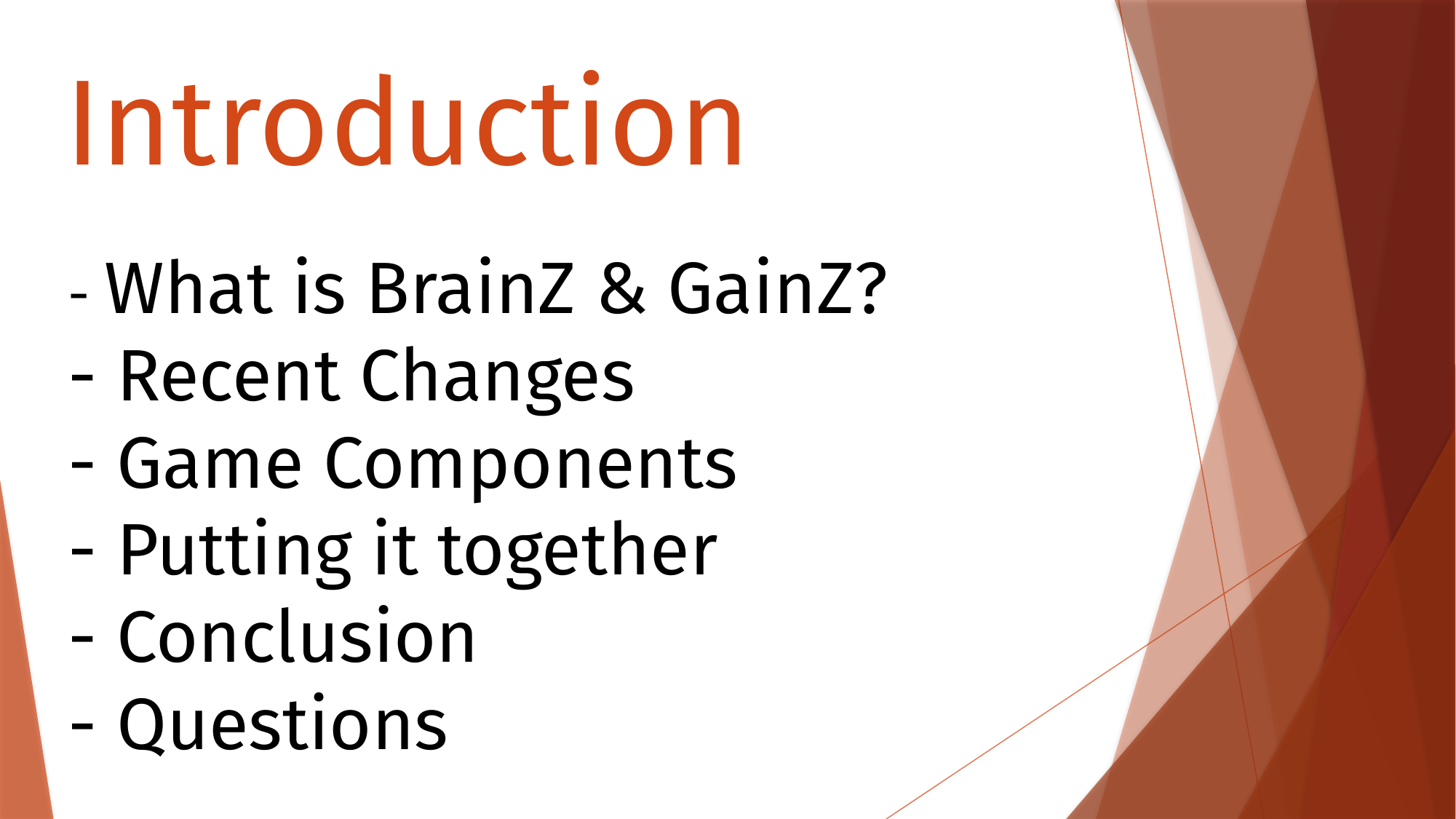

# Introduction
- What is BrainZ & GainZ?
- Recent Changes
- Game Components
- Putting it together
- Conclusion
- Questions